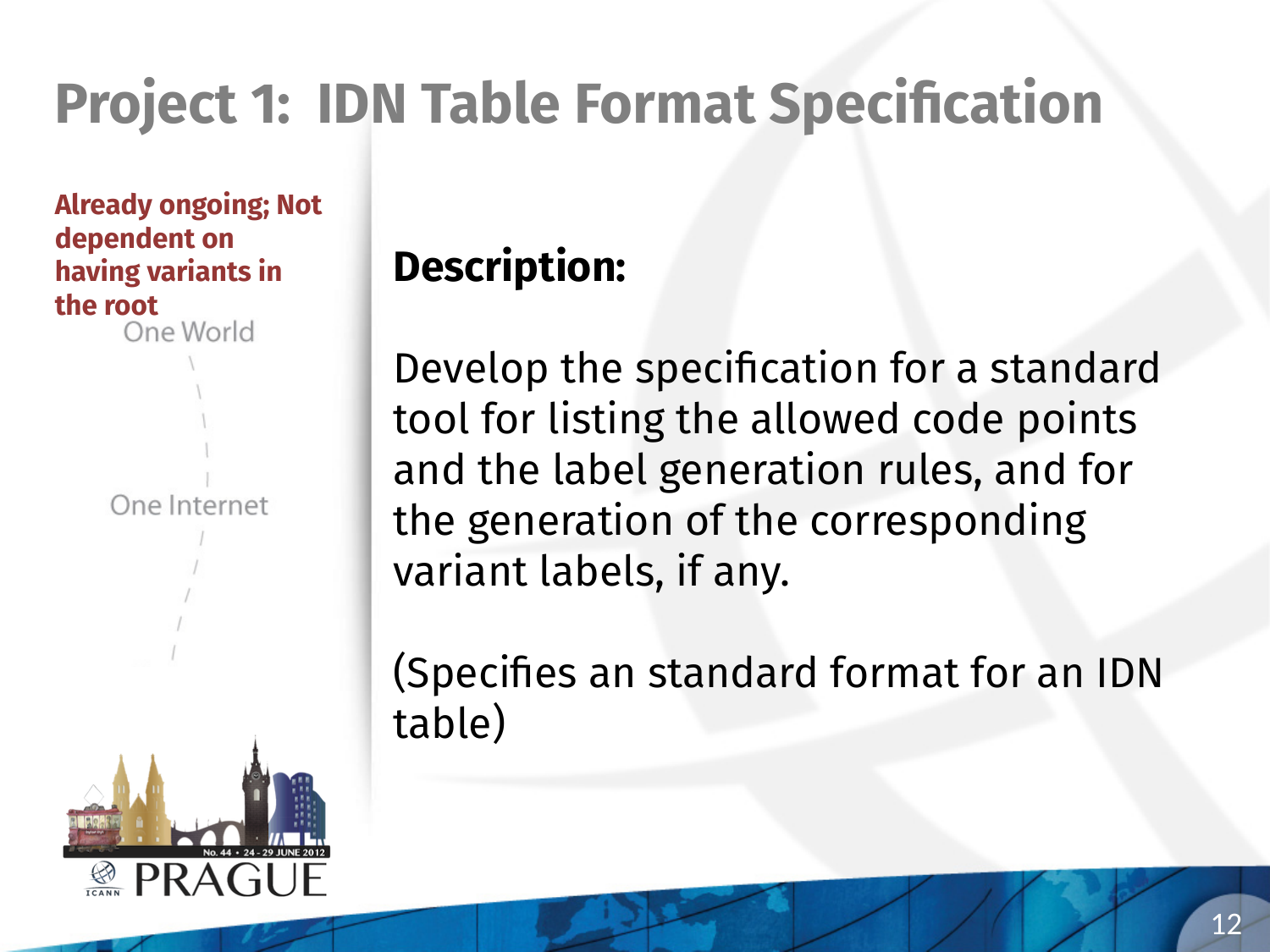

# Project 1:  IDN Table Format Specification
Already ongoing; Not dependent on having variants in the root
Description:

Develop the specification for a standard tool for listing the allowed code points and the label generation rules, and for the generation of the corresponding variant labels, if any.

(Specifies an standard format for an IDN table)

12